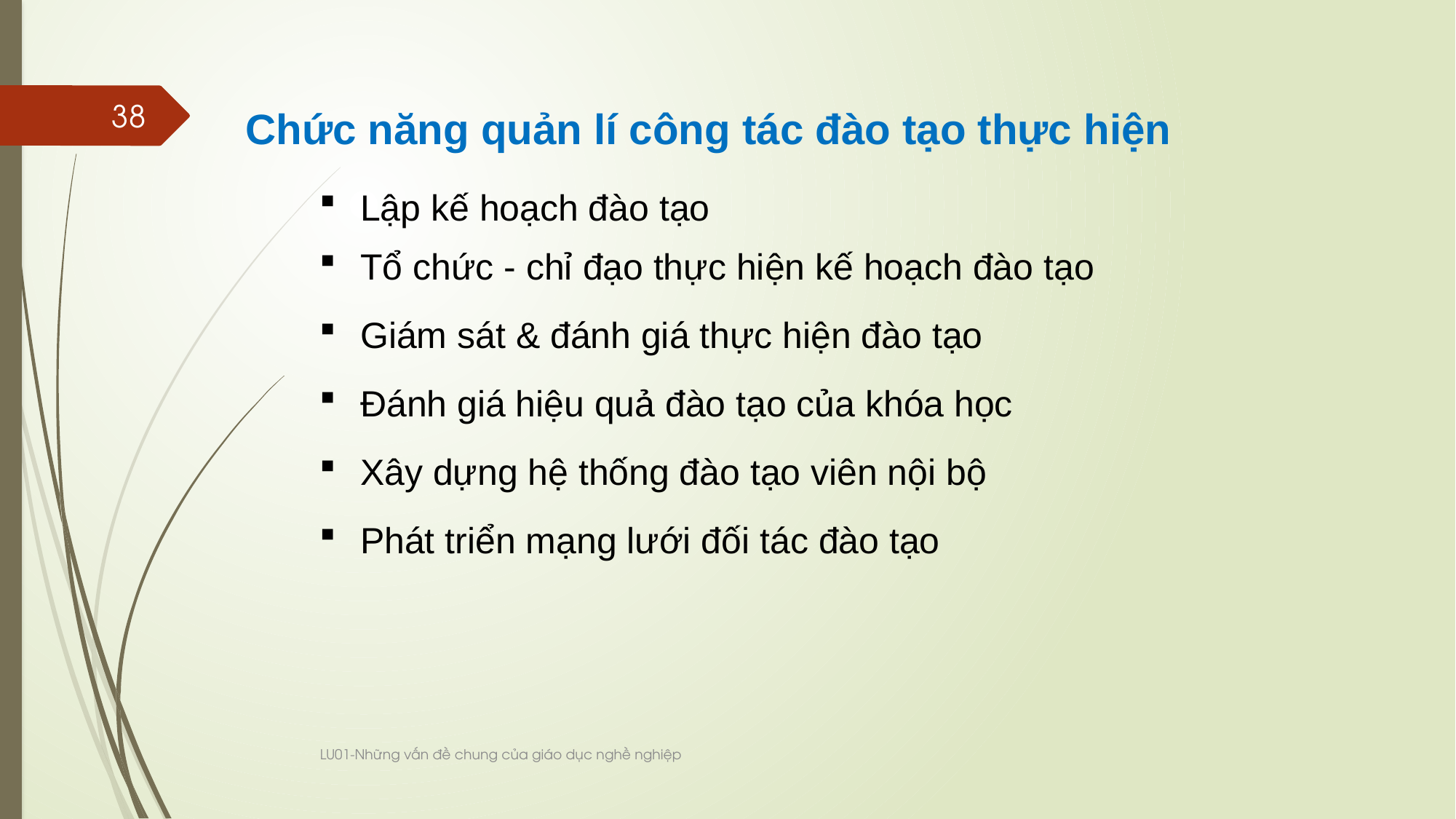

Chức năng quản lí công tác đào tạo thực hiện
Lập kế hoạch đào tạo
Tổ chức - chỉ đạo thực hiện kế hoạch đào tạo
Giám sát & đánh giá thực hiện đào tạo
Đánh giá hiệu quả đào tạo của khóa học
Xây dựng hệ thống đào tạo viên nội bộ
Phát triển mạng lưới đối tác đào tạo

38
LU01-Những vấn đề chung của giáo dục nghề nghiệp